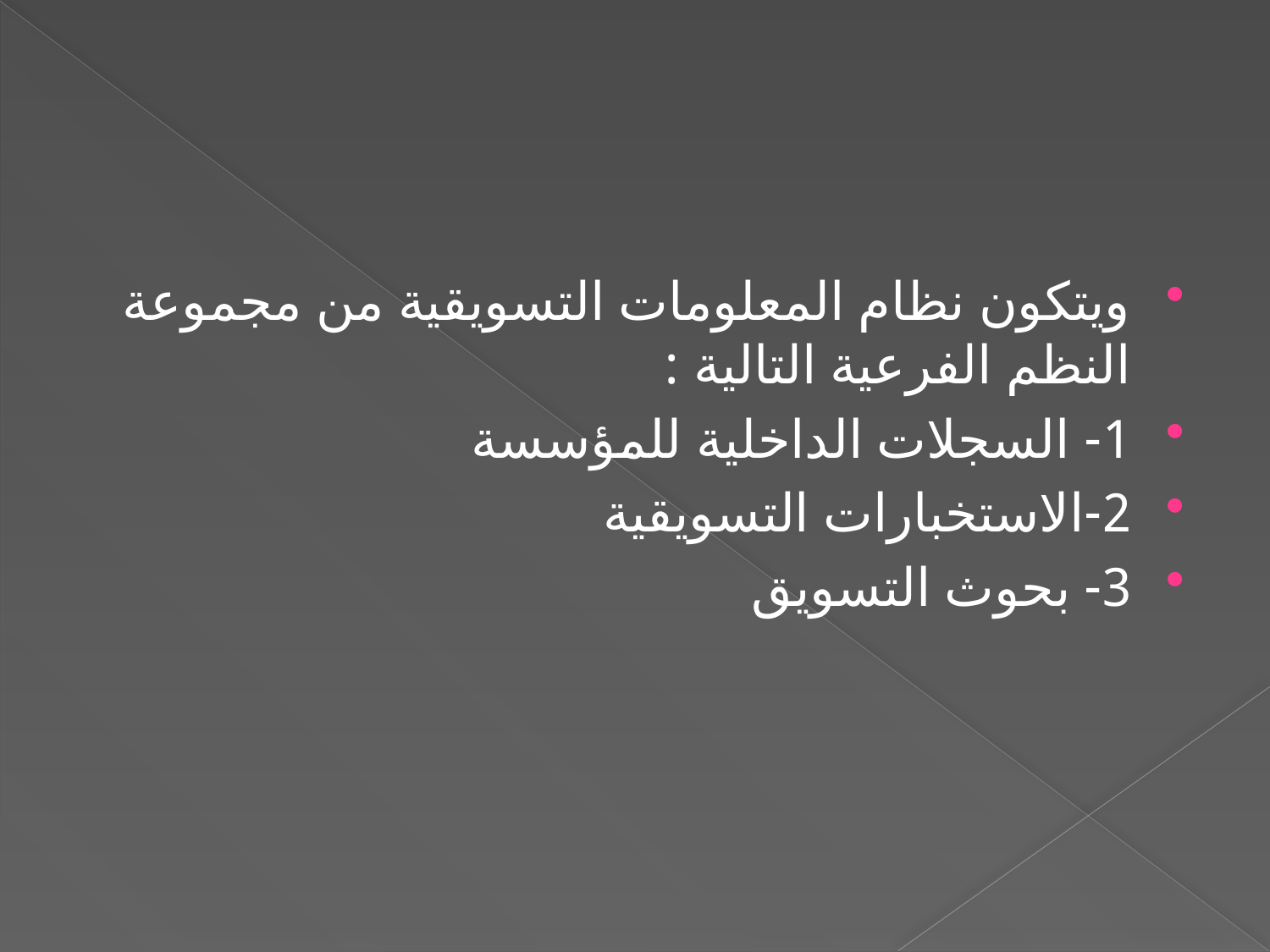

#
ويتكون نظام المعلومات التسويقية من مجموعة النظم الفرعية التالية :
1- السجلات الداخلية للمؤسسة
2-الاستخبارات التسويقية
3- بحوث التسويق